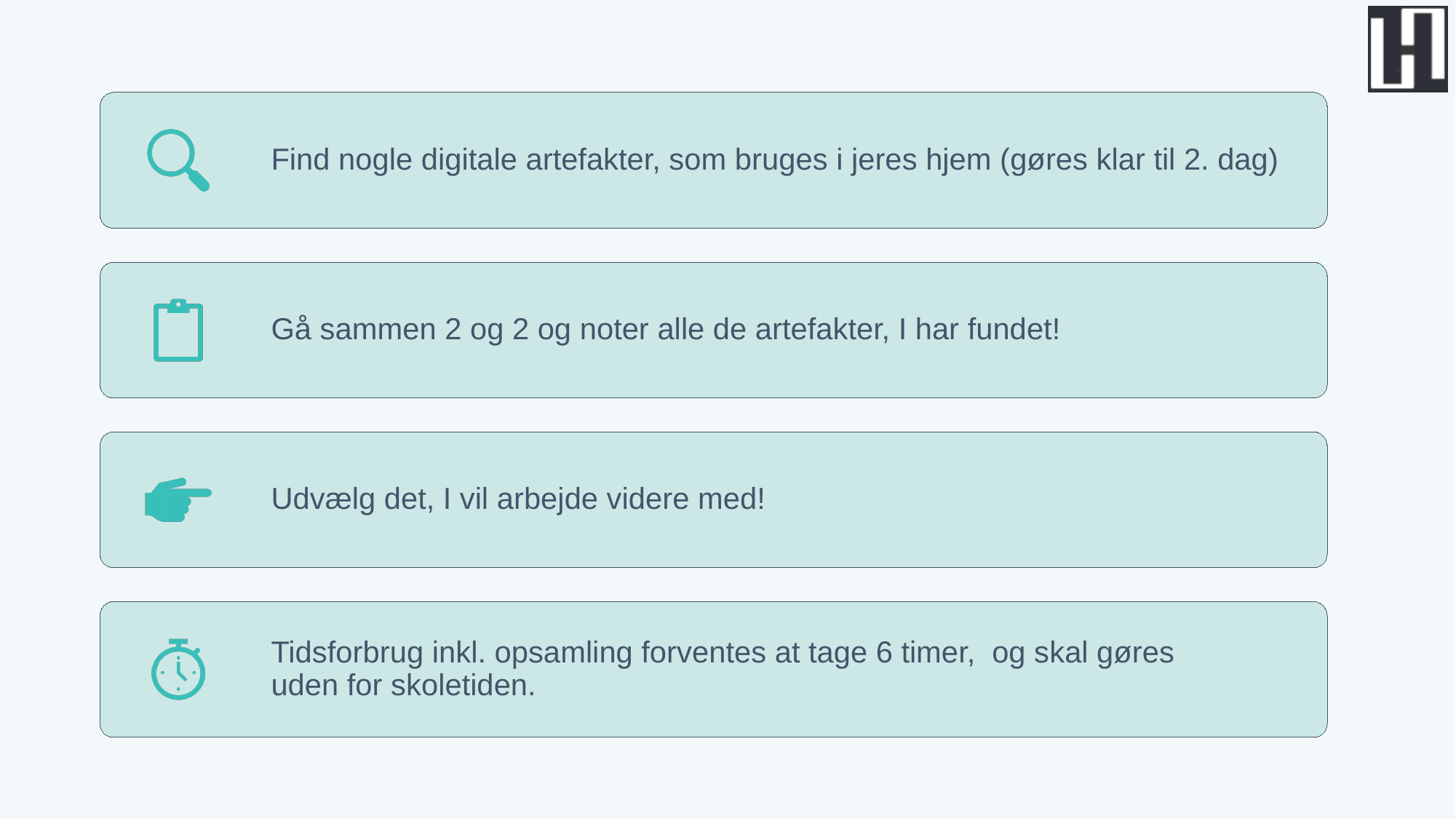

Find nogle digitale artefakter, som bruges i jeres hjem (gøres klar til 2. dag)

Gå sammen 2 og 2 og noter alle de artefakter, I har fundet!

Udvælg det, I vil arbejde videre med!

Tidsforbrug inkl. opsamling forventes at tage 6 timer,  og skal gøres
uden for skoletiden.